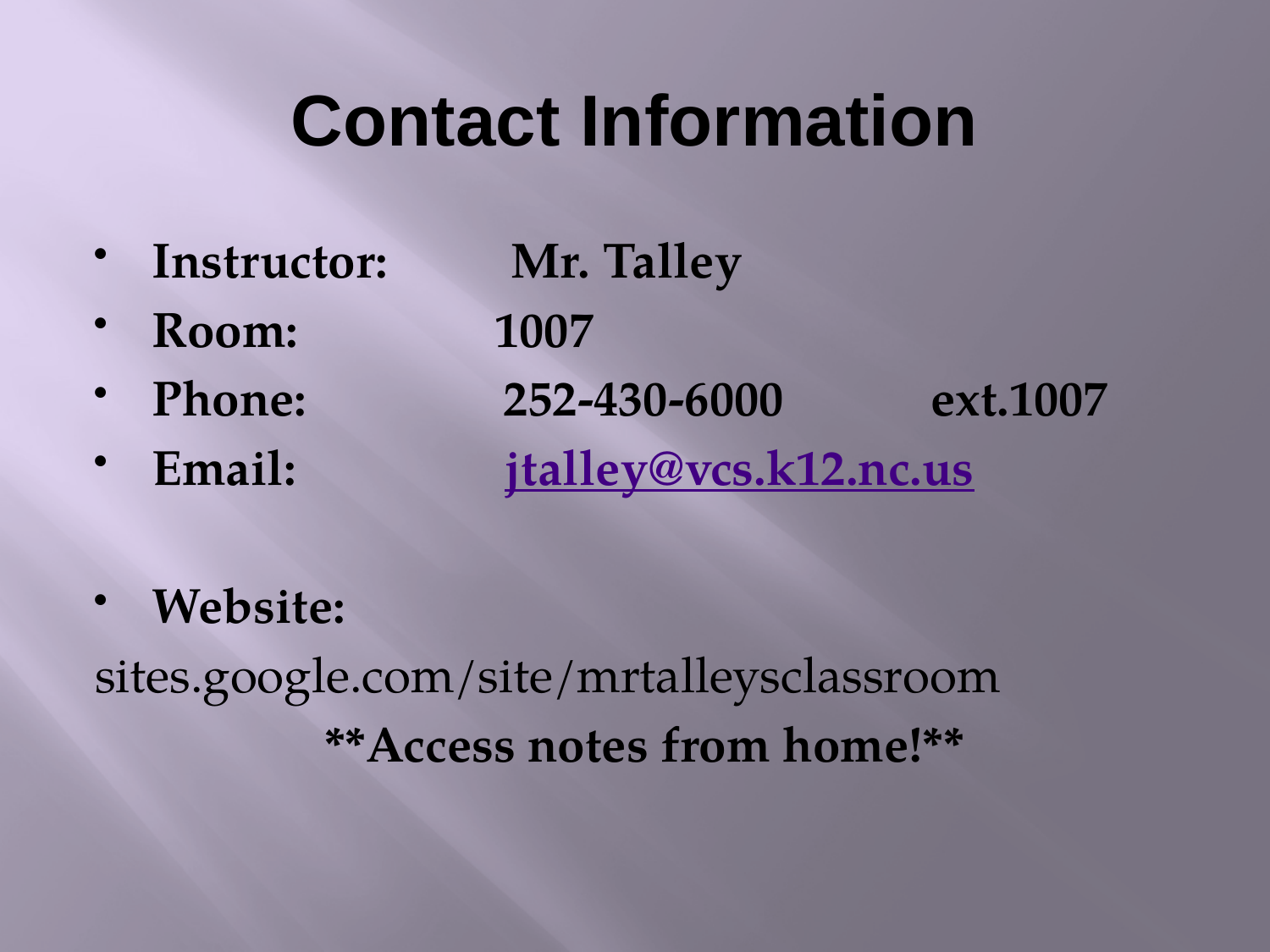

# Contact Information
Instructor:          Mr. Talley
Room:                1007
Phone:                252-430-6000            ext.1007
Email:                 jtalley@vcs.k12.nc.us

Website:
sites.google.com/site/mrtalleysclassroom
**Access notes from home!**